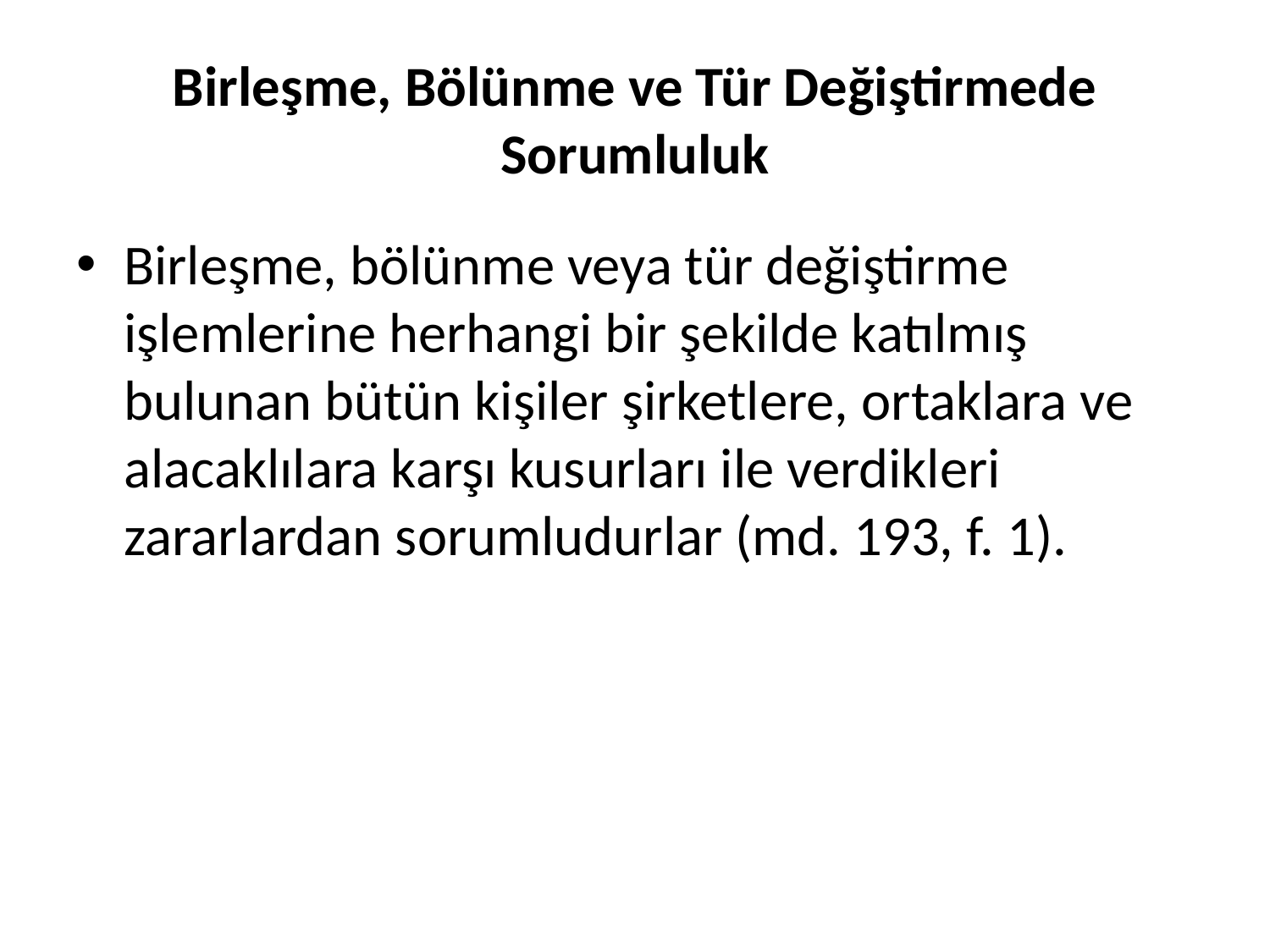

# Birleşme, Bölünme ve Tür Değiştirmede Sorumluluk
Birleşme, bölünme veya tür değiştirme işlemlerine herhangi bir şekilde katılmış bulunan bütün kişiler şirketlere, ortaklara ve alacaklılara karşı kusurları ile verdikleri zararlardan sorumludurlar (md. 193, f. 1).